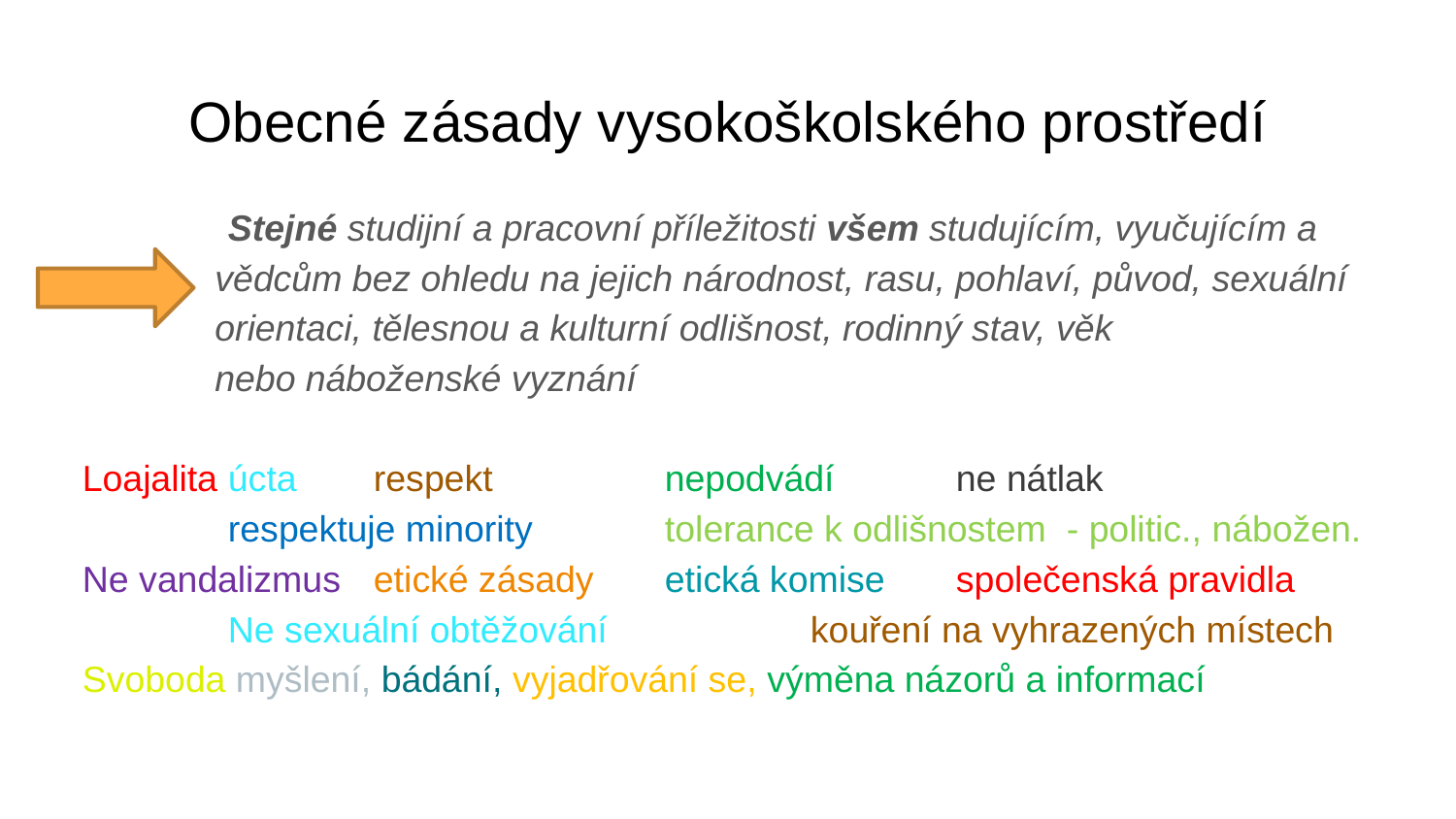

# Obecné zásady vysokoškolského prostředí
	Stejné studijní a pracovní příležitosti všem studujícím, vyučujícím a
             vědcům bez ohledu na jejich národnost, rasu, pohlaví, původ, sexuální
             orientaci, tělesnou a kulturní odlišnost, rodinný stav, věk
             nebo náboženské vyznání

Loajalita	úcta	respekt		nepodvádí	ne nátlak
	respektuje minority 	tolerance k odlišnostem  - politic., nábožen.
Ne vandalizmus	etické zásady 	etická komise 	společenská pravidla
	Ne sexuální obtěžování 		kouření na vyhrazených místech
Svoboda myšlení, bádání, vyjadřování se, výměna názorů a informací